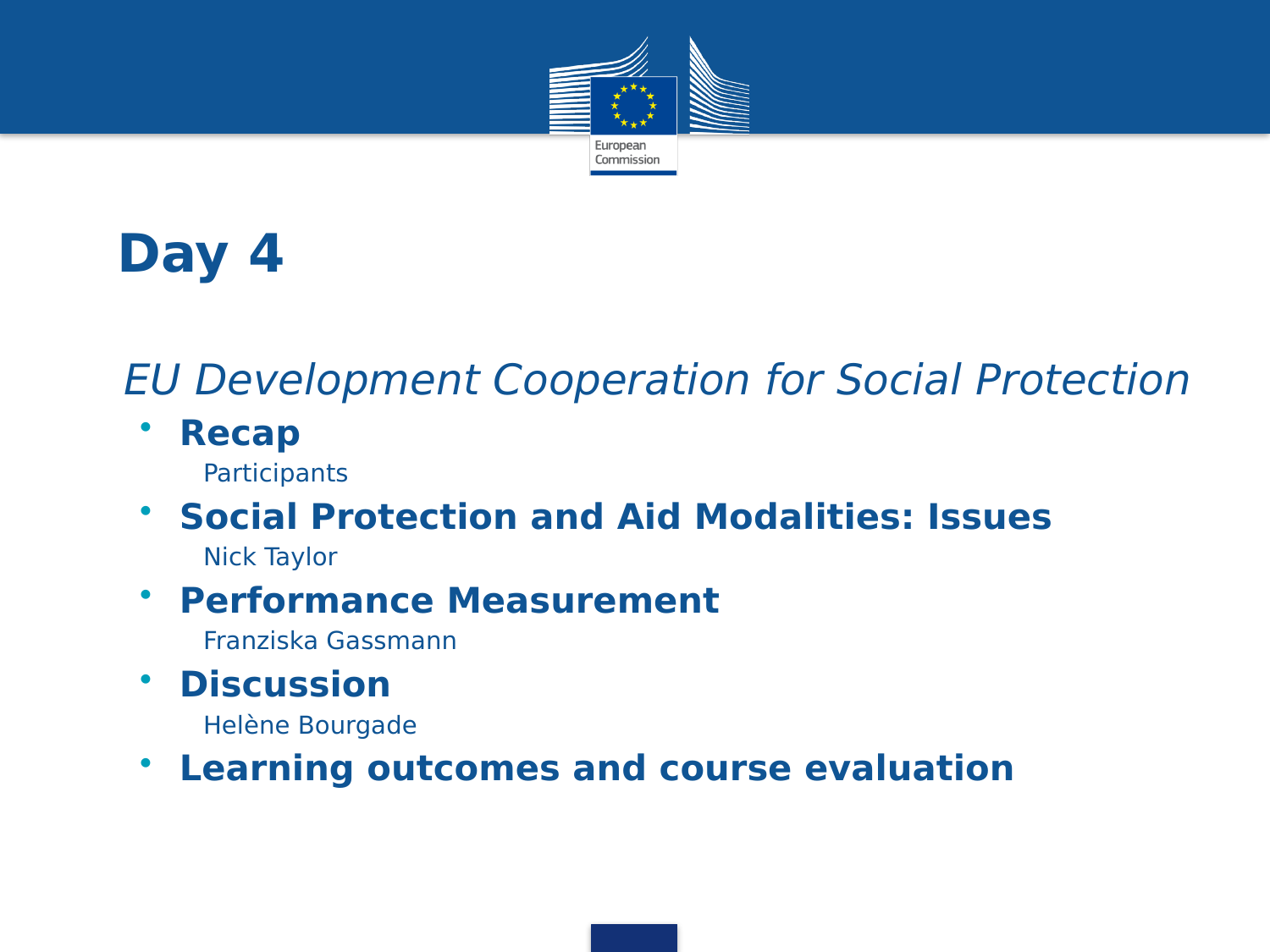

# Day 4
EU Development Cooperation for Social Protection
Recap
Participants
Social Protection and Aid Modalities: Issues
Nick Taylor
Performance Measurement
Franziska Gassmann
Discussion
Helène Bourgade
Learning outcomes and course evaluation